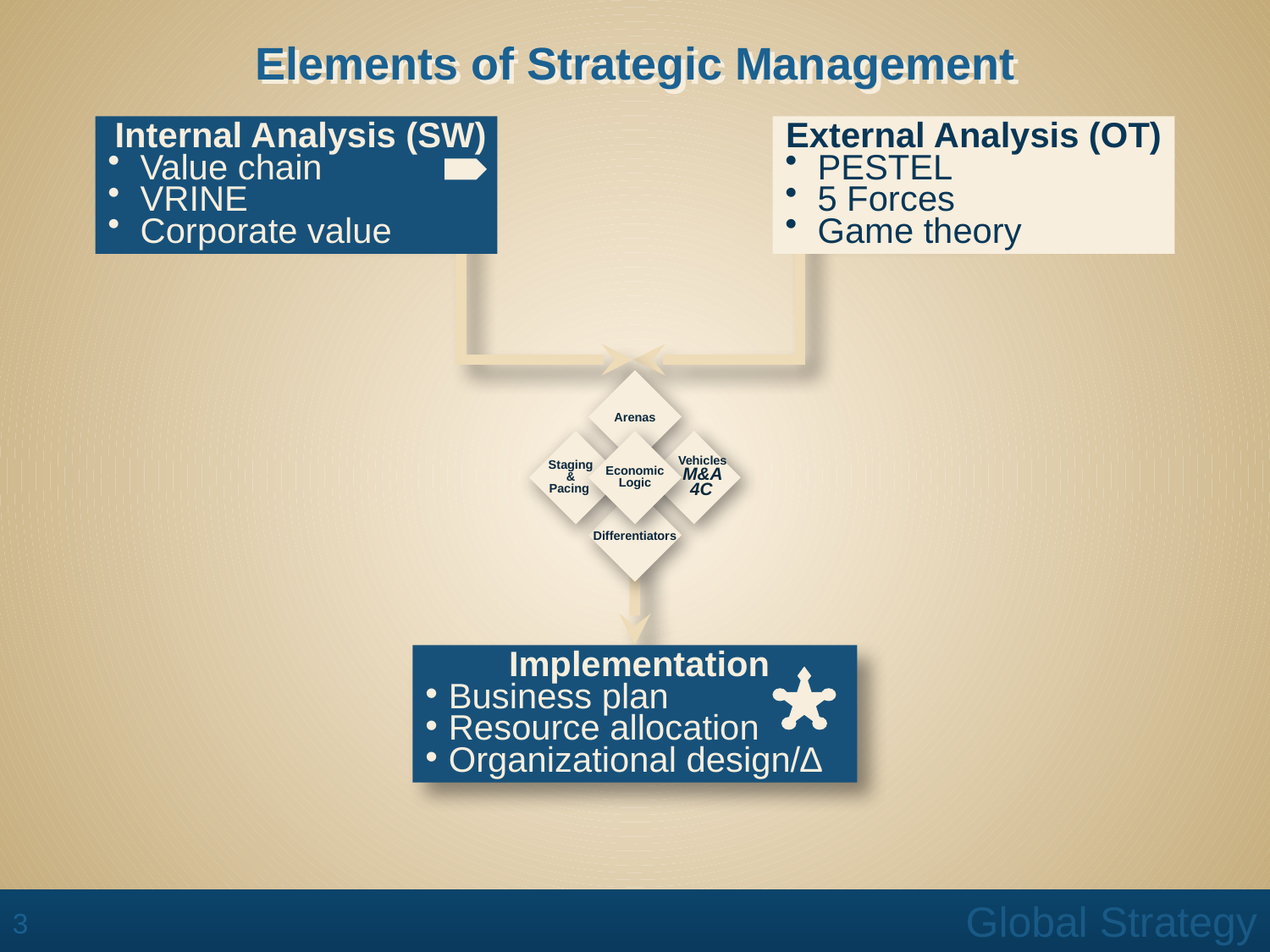

# Elements of Strategic Management
Internal Analysis (SW)
Value chain
VRINE
Corporate value

External Analysis (OT)
PESTEL
5 Forces
Game theory

Arenas
Staging
&
Pacing
Economic
Logic
     Vehicles
    M&A
   4C
Differentiators
Implementation
Business plan
Resource allocation
Organizational design/∆
Strategy

People
Structure
Symbols
Rewards
Processes